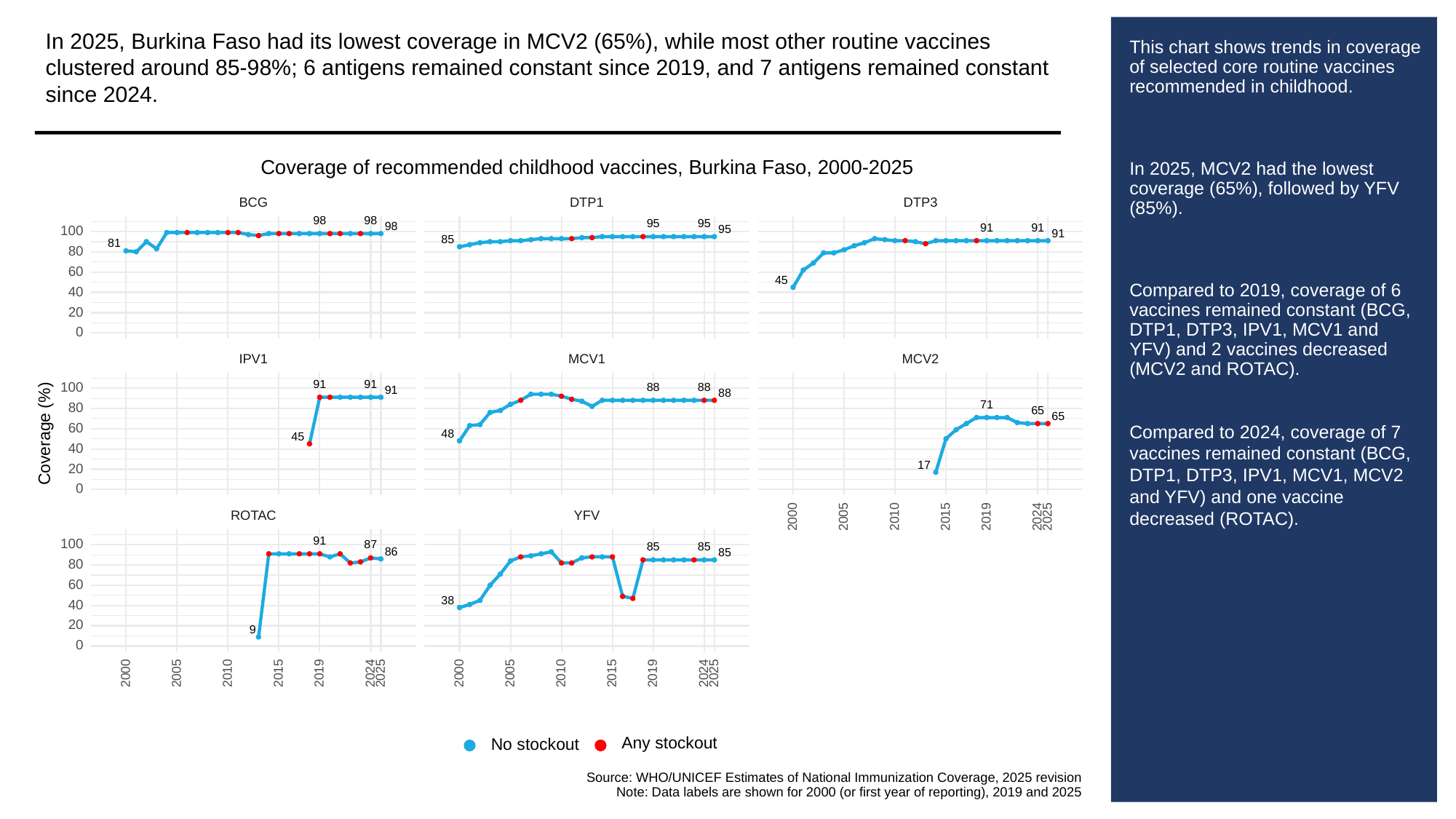

In 2025, Burkina Faso had its lowest coverage in MCV2 (65%), while most other routine vaccines clustered around 85-98%; 6 antigens remained constant since 2019, and 7 antigens remained constant since 2024.
# This chart shows trends in coverage of selected core routine vaccines recommended in childhood.

In 2025, MCV2 had the lowest coverage (65%), followed by YFV (85%).

Compared to 2019, coverage of 6 vaccines remained constant (BCG, DTP1, DTP3, IPV1, MCV1 and YFV) and 2 vaccines decreased (MCV2 and ROTAC).

Compared to 2024, coverage of 7 vaccines remained constant (BCG, DTP1, DTP3, IPV1, MCV1, MCV2 and YFV) and one vaccine decreased (ROTAC).

Coverage of recommended childhood vaccines, Burkina Faso, 2000-2025
BCG
DTP3
DTP1

98
98
95
95

98
91
91
95
100
91

85

81

80

60

45

40

20

0

MCV1
MCV2
IPV1

91
91
100
88
88
91

88

71

80

65

65

60
Coverage (%)

48
45

40

17
20

0

ROTAC
YFV
2000
2005
2010
2015
2019
2024
2025

91
100
87
85
85

86
85

80

60

38

40

20

9

0

2000
2005
2010
2015
2019
2024
2025
2000
2005
2010
2015
2019
2024
2025
Any stockout
No stockout

Source: WHO/UNICEF Estimates of National Immunization Coverage, 2025 revision
Note: Data labels are shown for 2000 (or first year of reporting), 2019 and 2025